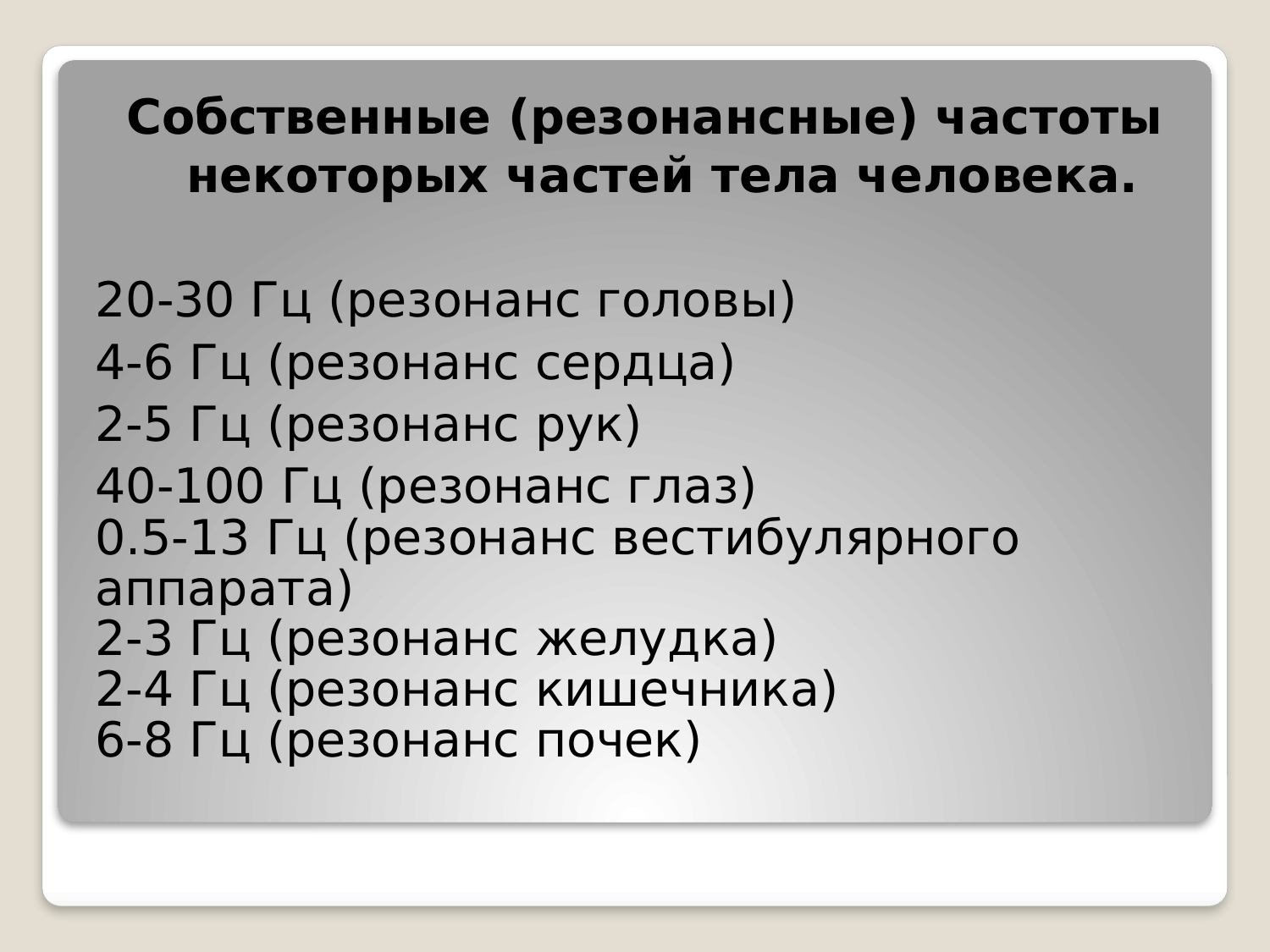

Собственные (резонансные) частоты некоторых частей тела человека.

20-30 Гц (резонанс головы)
4-6 Гц (резонанс сердца)
2-5 Гц (резонанс рук)
40-100 Гц (резонанс глаз)
0.5-13 Гц (резонанс вестибулярного
аппарата)
2-3 Гц (резонанс желудка)
2-4 Гц (резонанс кишечника)
6-8 Гц (резонанс почек)

#